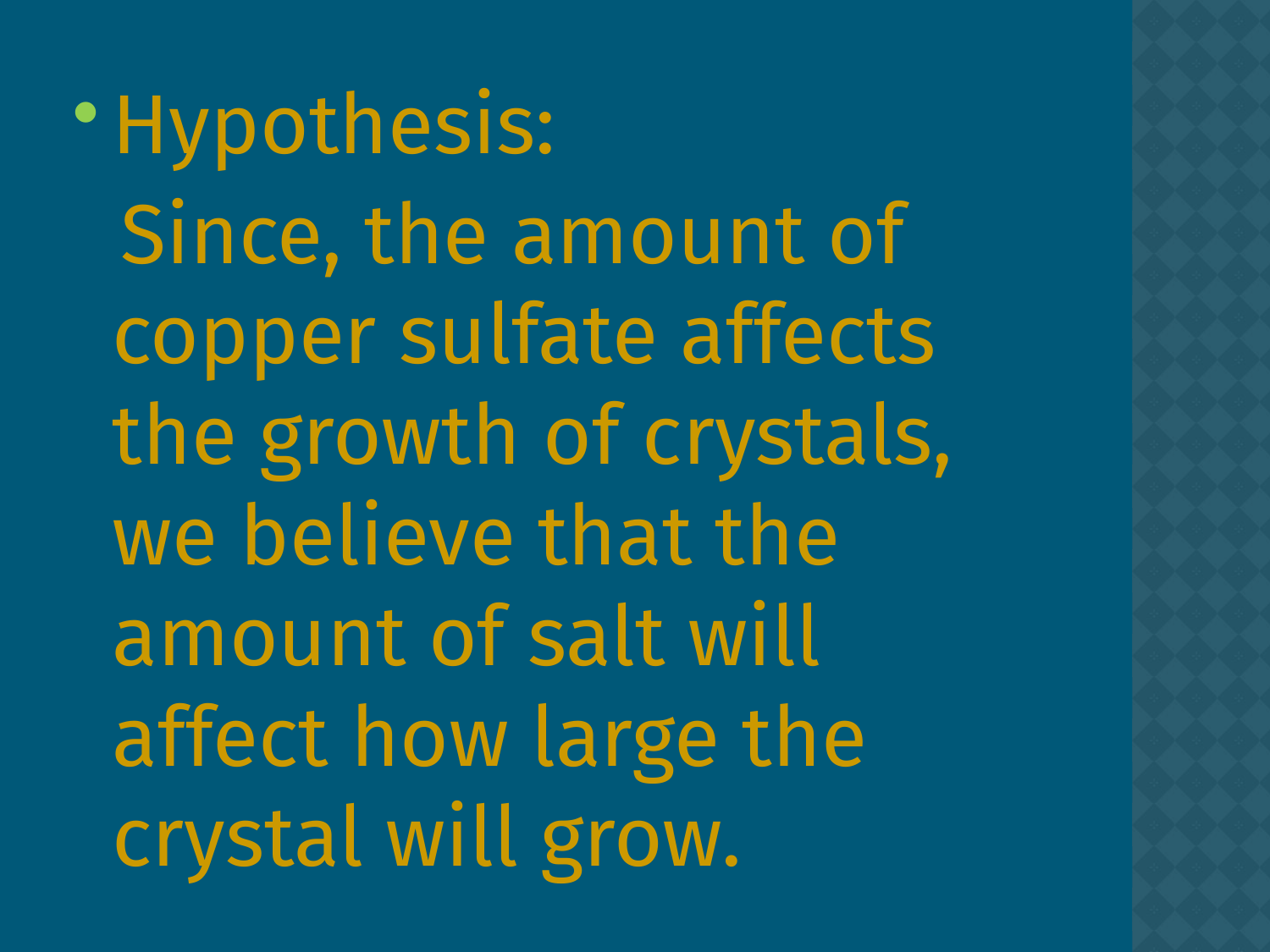

Hypothesis:
  Since, the amount of copper sulfate affects the growth of crystals, we believe that the amount of salt will affect how large the crystal will grow.